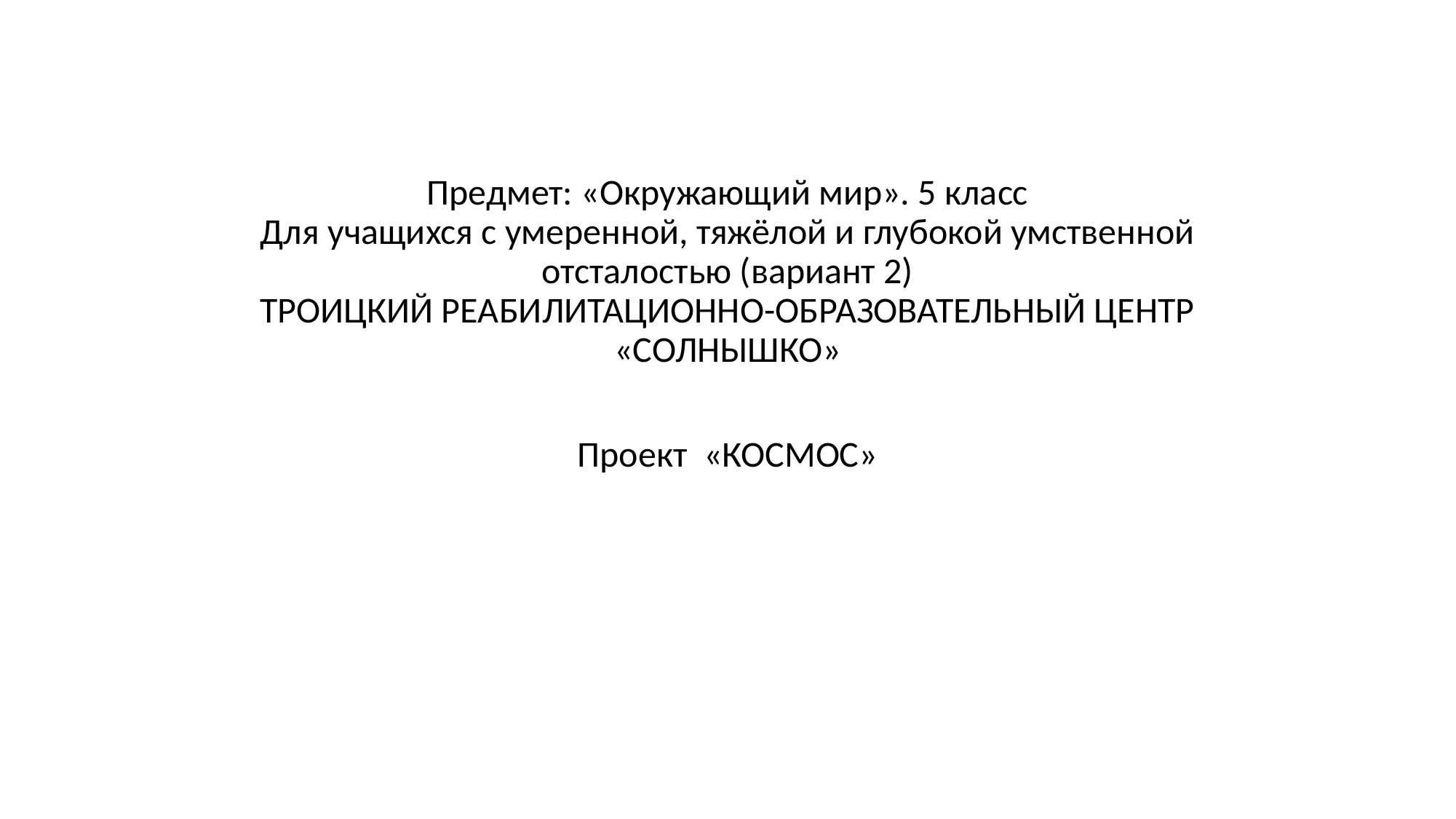

# Предмет: «Окружающий мир». 5 класс Для учащихся с умеренной, тяжёлой и глубокой умственной отсталостью (вариант 2) ТРОИЦКИЙ РЕАБИЛИТАЦИОННО-ОБРАЗОВАТЕЛЬНЫЙ ЦЕНТР «СОЛНЫШКО»
Проект  «КОСМОС»